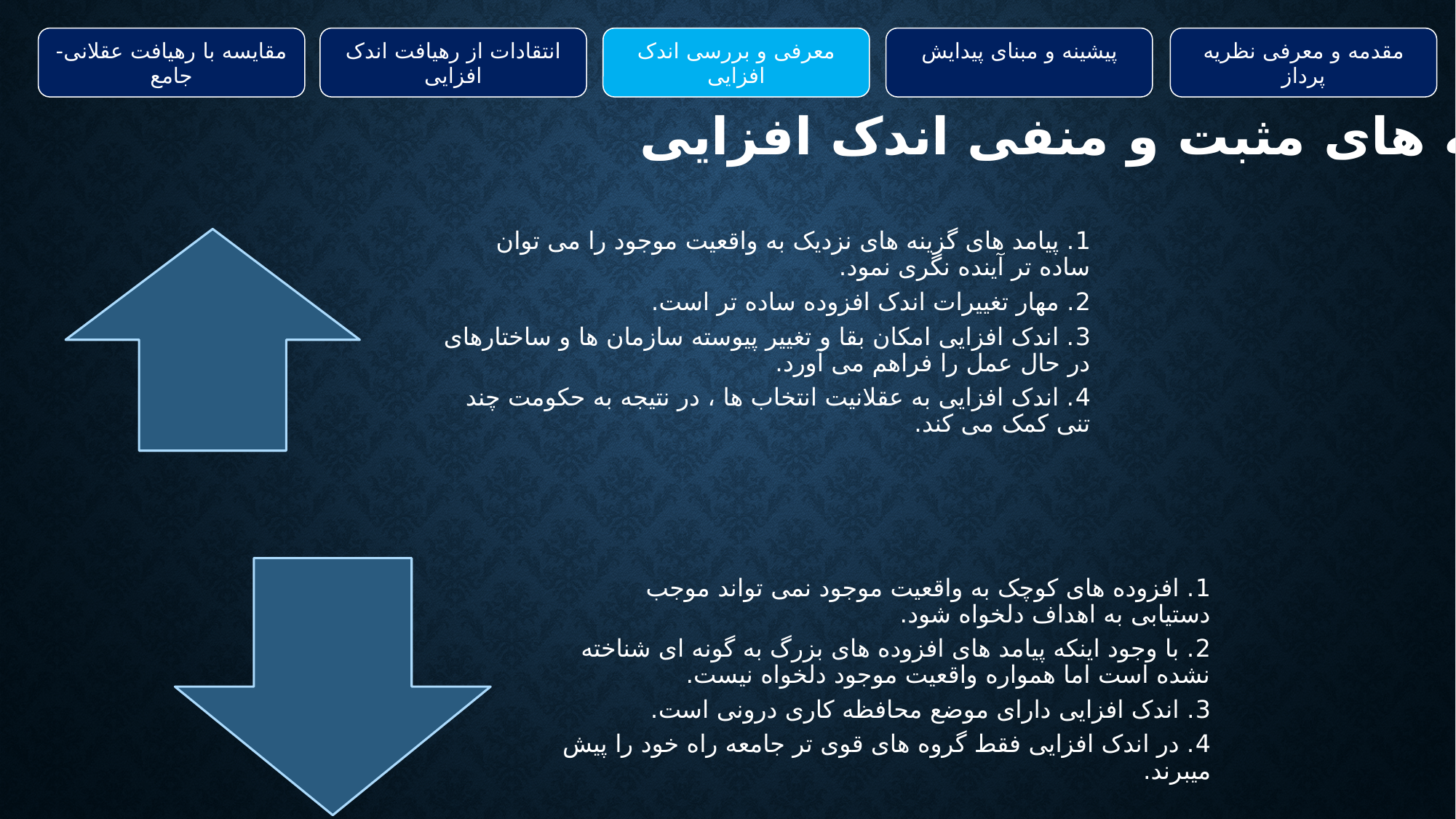

مقایسه با رهیافت عقلانی-جامع
انتقادات از رهیافت اندک افزایی
معرفی و بررسی اندک افزایی
پیشینه و مبنای پیدایش
مقدمه و معرفی نظریه پرداز
# جنبه های مثبت و منفی اندک افزایی
1. پیامد های گزینه های نزدیک به واقعیت موجود را می توان ساده تر آینده نگری نمود.
2. مهار تغییرات اندک افزوده ساده تر است.
3. اندک افزایی امکان بقا و تغییر پیوسته سازمان ها و ساختارهای در حال عمل را فراهم می آورد.
4. اندک افزایی به عقلانیت انتخاب ها ، در نتیجه به حکومت چند تنی کمک می کند.
1. افزوده های کوچک به واقعیت موجود نمی تواند موجب دستیابی به اهداف دلخواه شود.
2. با وجود اینکه پیامد های افزوده های بزرگ به گونه ای شناخته نشده است اما همواره واقعیت موجود دلخواه نیست.
3. اندک افزایی دارای موضع محافظه کاری درونی است.
4. در اندک افزایی فقط گروه های قوی تر جامعه راه خود را پیش میبرند.